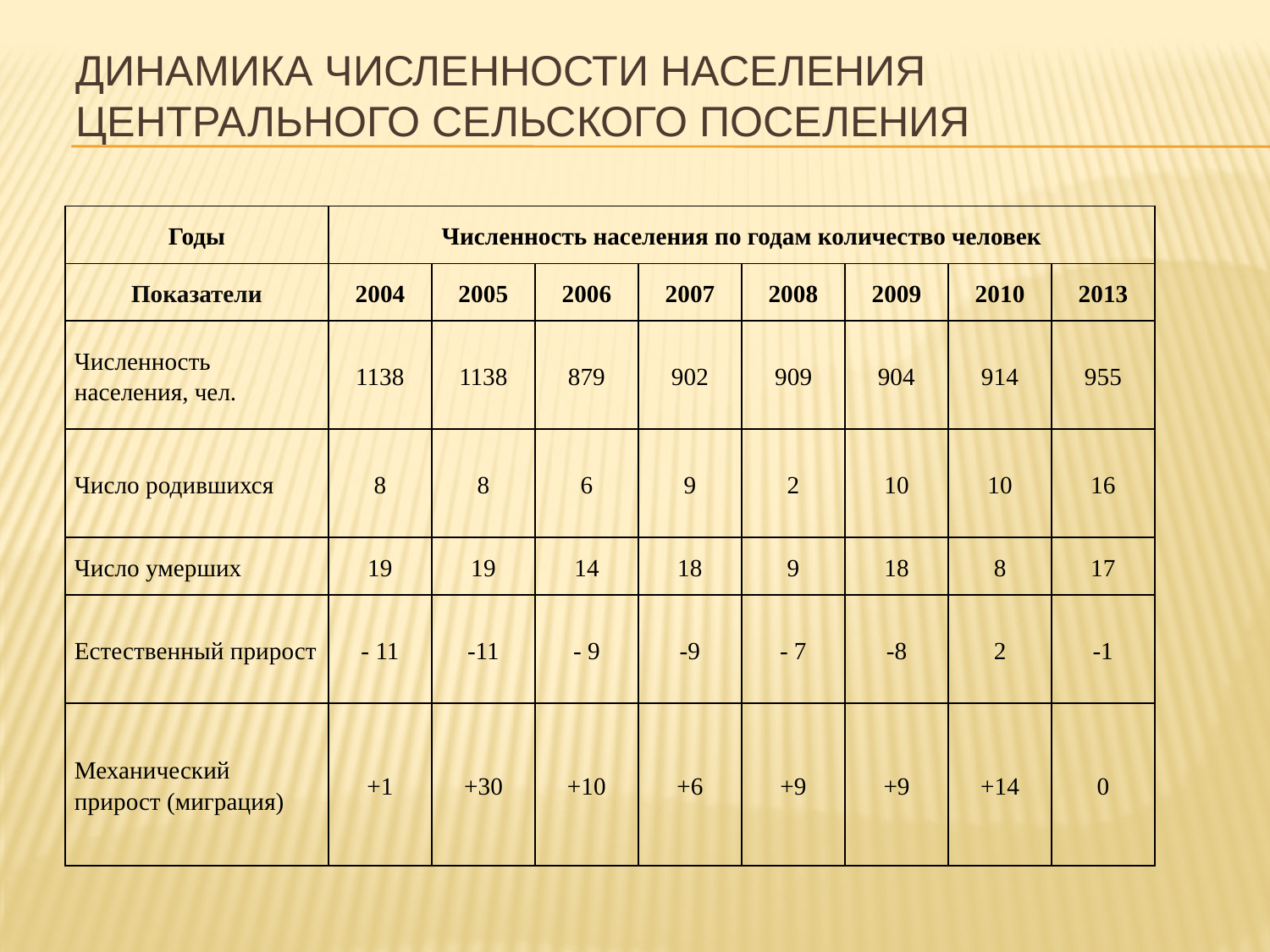

# Динамика численности населения Центрального сельского поселения
| Годы | Численность населения по годам количество человек |  |  |  |  |  |  |  |
| --- | --- | --- | --- | --- | --- | --- | --- | --- |
| Показатели | 2004 | 2005 | 2006 | 2007 | 2008 | 2009 | 2010 | 2013 |
| Численность населения, чел. | 1138 | 1138 | 879 | 902 | 909 | 904 | 914 | 955 |
| Число родившихся | 8 | 8 | 6 | 9 | 2 | 10 | 10 | 16 |
| Число умерших | 19 | 19 | 14 | 18 | 9 | 18 | 8 | 17 |
| Естественный прирост | - 11 | -11 | - 9 | -9 | - 7 | -8 | 2 | -1 |
| Механический прирост (миграция) | +1 | +30 | +10 | +6 | +9 | +9 | +14 | 0 |